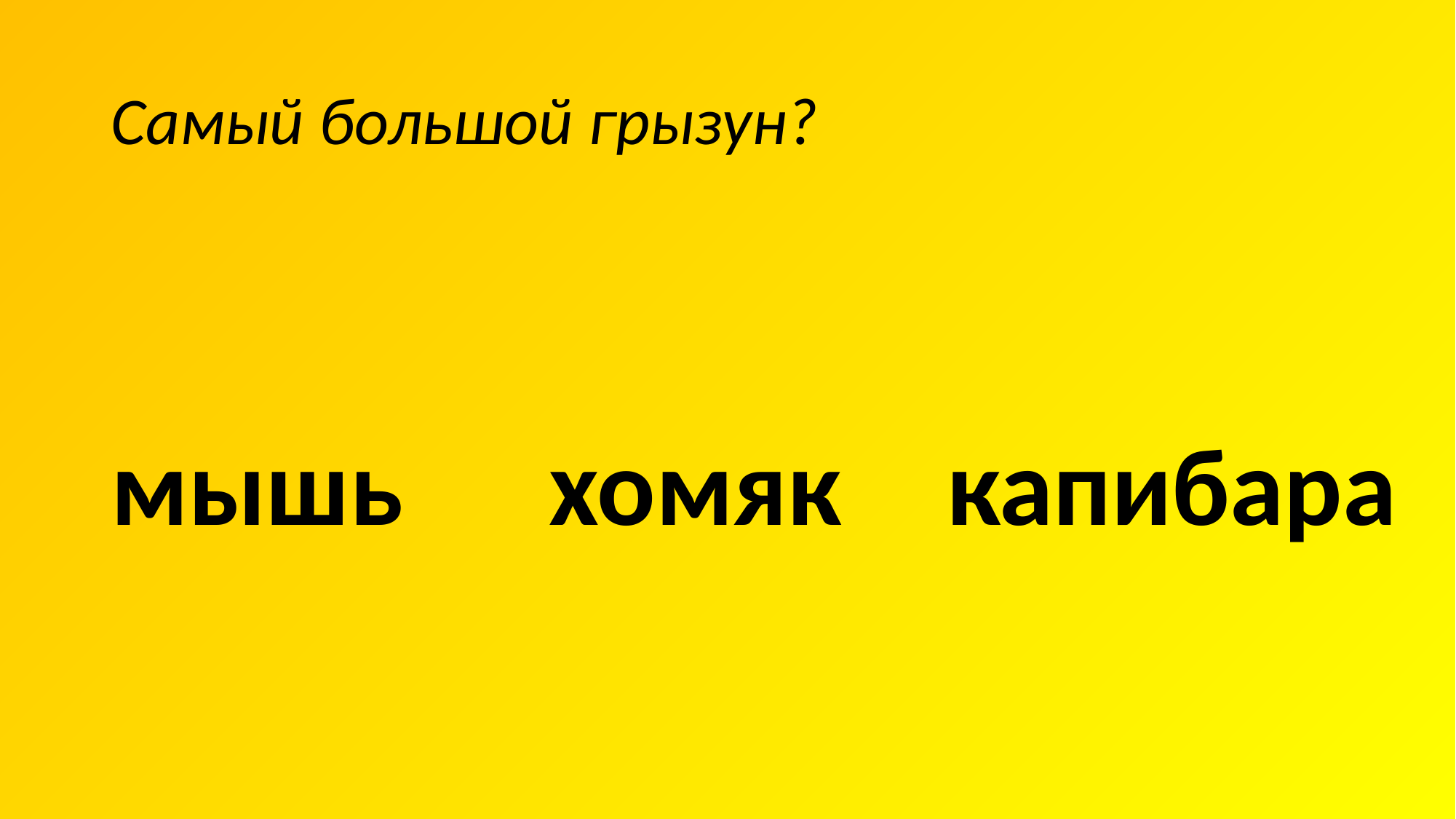

# Самый большой грызун?
хомяк
мышь
капибара